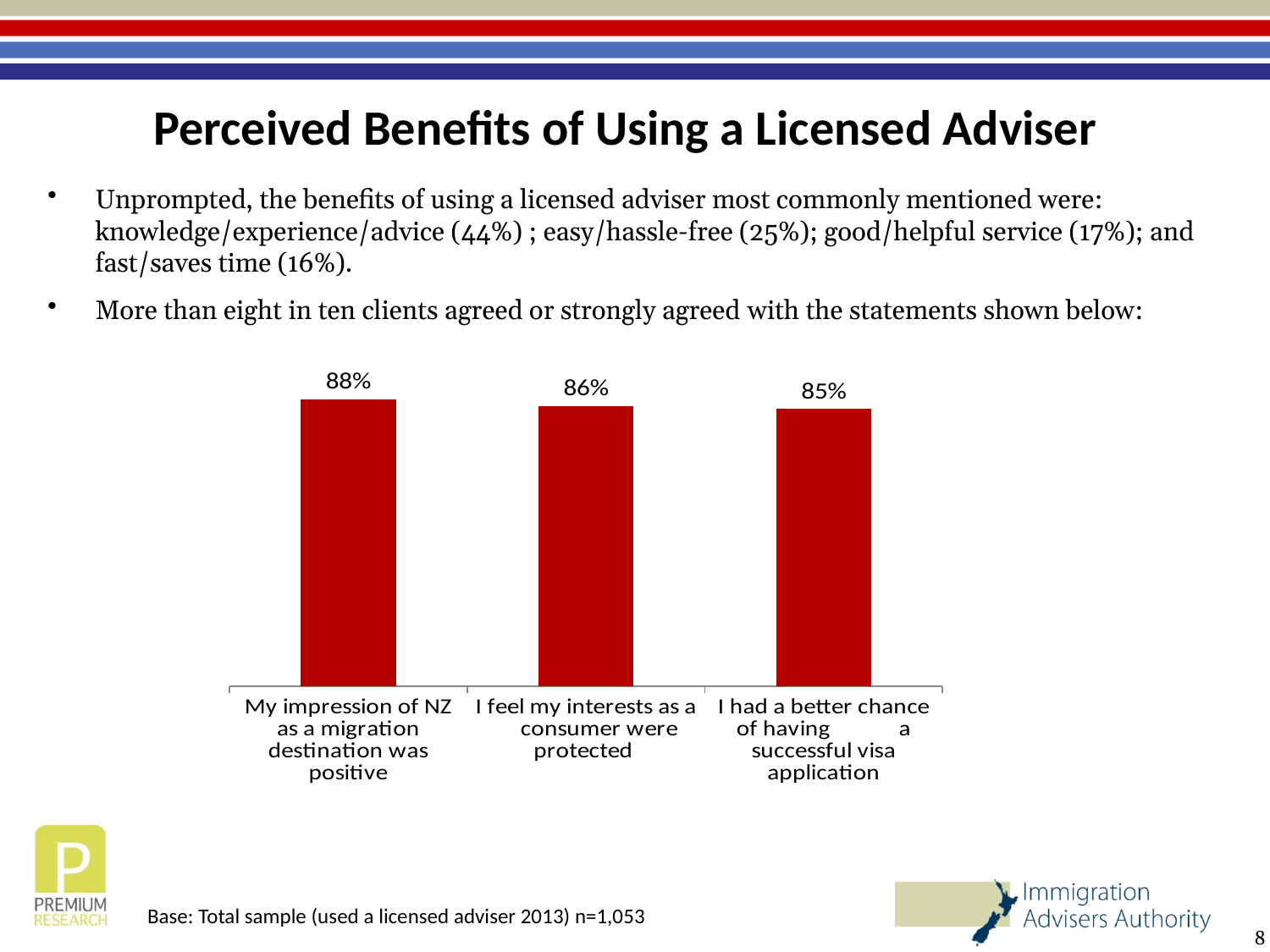

# Perceived Benefits of Using a Licensed Adviser
Unprompted, the benefits of using a licensed adviser most commonly mentioned were: knowledge/experience/advice (44%) ; easy/hassle-free (25%); good/helpful service (17%); and fast/saves time (16%).
More than eight in ten clients agreed or strongly agreed with the statements shown below:

### Chart

| Category | 2013 |
|---|---|
| My impression of NZ as a migration destination was positive | 0.88 |
| I feel my interests as a      consumer were protected  | 0.8600000000000007 |
| I had a better chance of having             a successful visa application | 0.8500000000000006 |
Base: Total sample (used a licensed adviser 2013) n=1,053
8